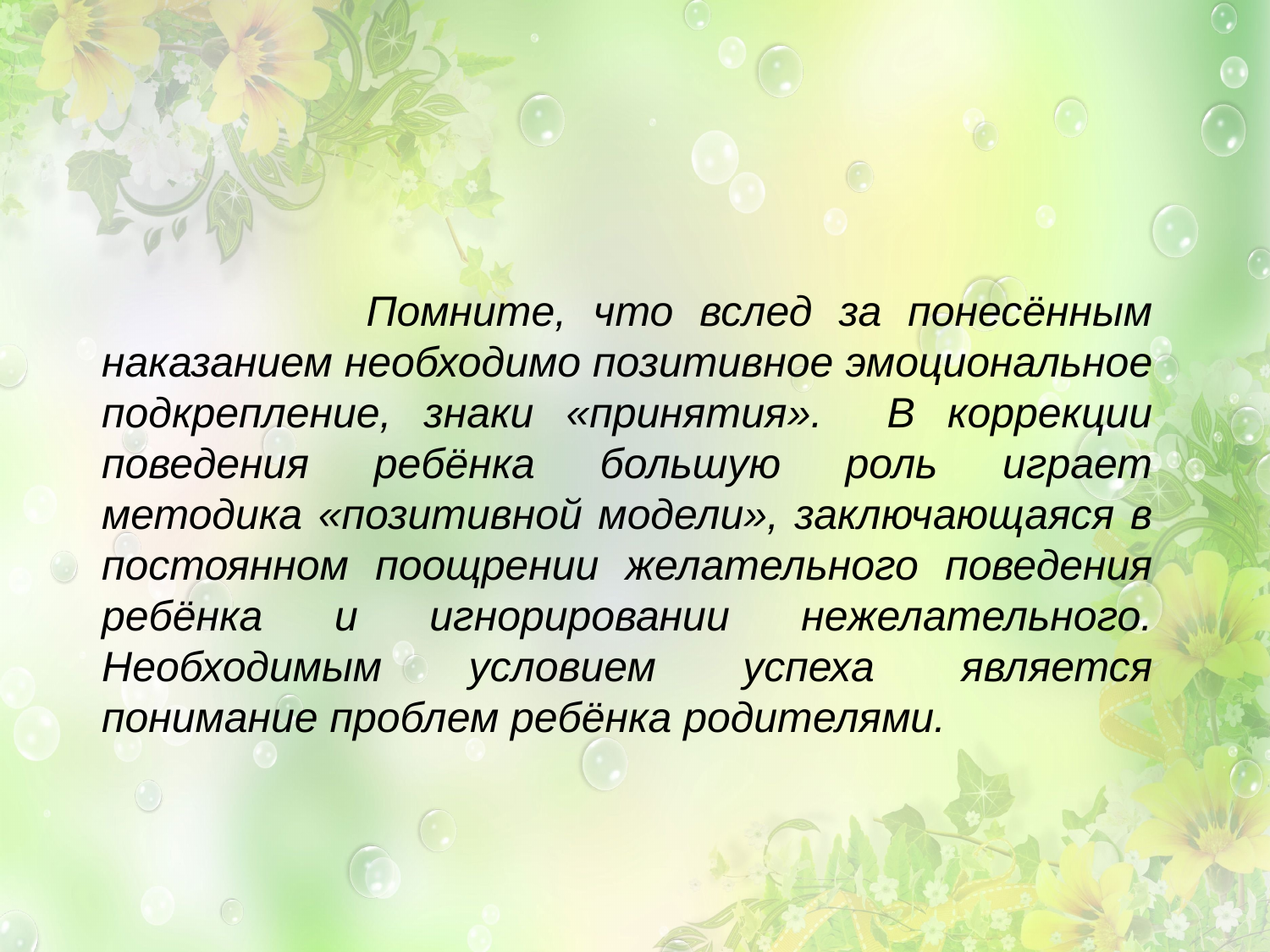

Помните, что вслед за понесённым наказанием необходимо позитивное эмоциональное подкрепление, знаки «принятия».  В коррекции поведения ребёнка большую роль играет методика «позитивной модели», заключающаяся в постоянном поощрении желательного поведения ребёнка и игнорировании нежелательного. Необходимым условием успеха является понимание проблем ребёнка родителями.